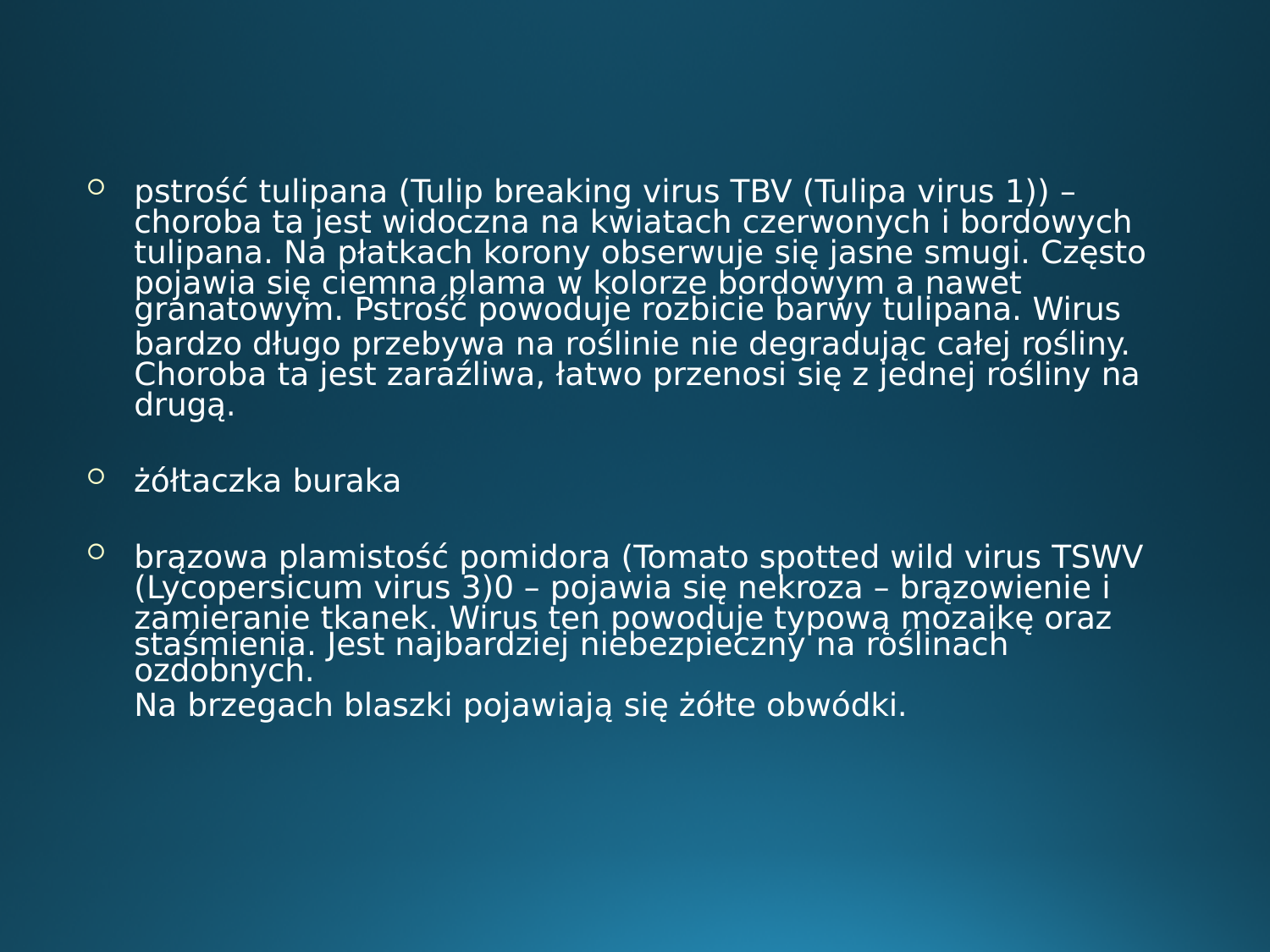

pstrość tulipana (Tulip breaking virus TBV (Tulipa virus 1)) – choroba ta jest widoczna na kwiatach czerwonych i bordowych tulipana. Na płatkach korony obserwuje się jasne smugi. Często pojawia się ciemna plama w kolorze bordowym a nawet
granatowym. Pstrość powoduje rozbicie barwy tulipana. Wirus
bardzo długo przebywa na roślinie nie degradując całej rośliny. Choroba ta jest zaraźliwa, łatwo przenosi się z jednej rośliny na drugą.
żółtaczka buraka

brązowa plamistość pomidora (Tomato spotted wild virus TSWV (Lycopersicum virus 3)0 – pojawia się nekroza – brązowienie i zamieranie tkanek. Wirus ten powoduje typową mozaikę oraz
staśmienia. Jest najbardziej niebezpieczny na roślinach ozdobnych.
Na brzegach blaszki pojawiają się żółte obwódki.